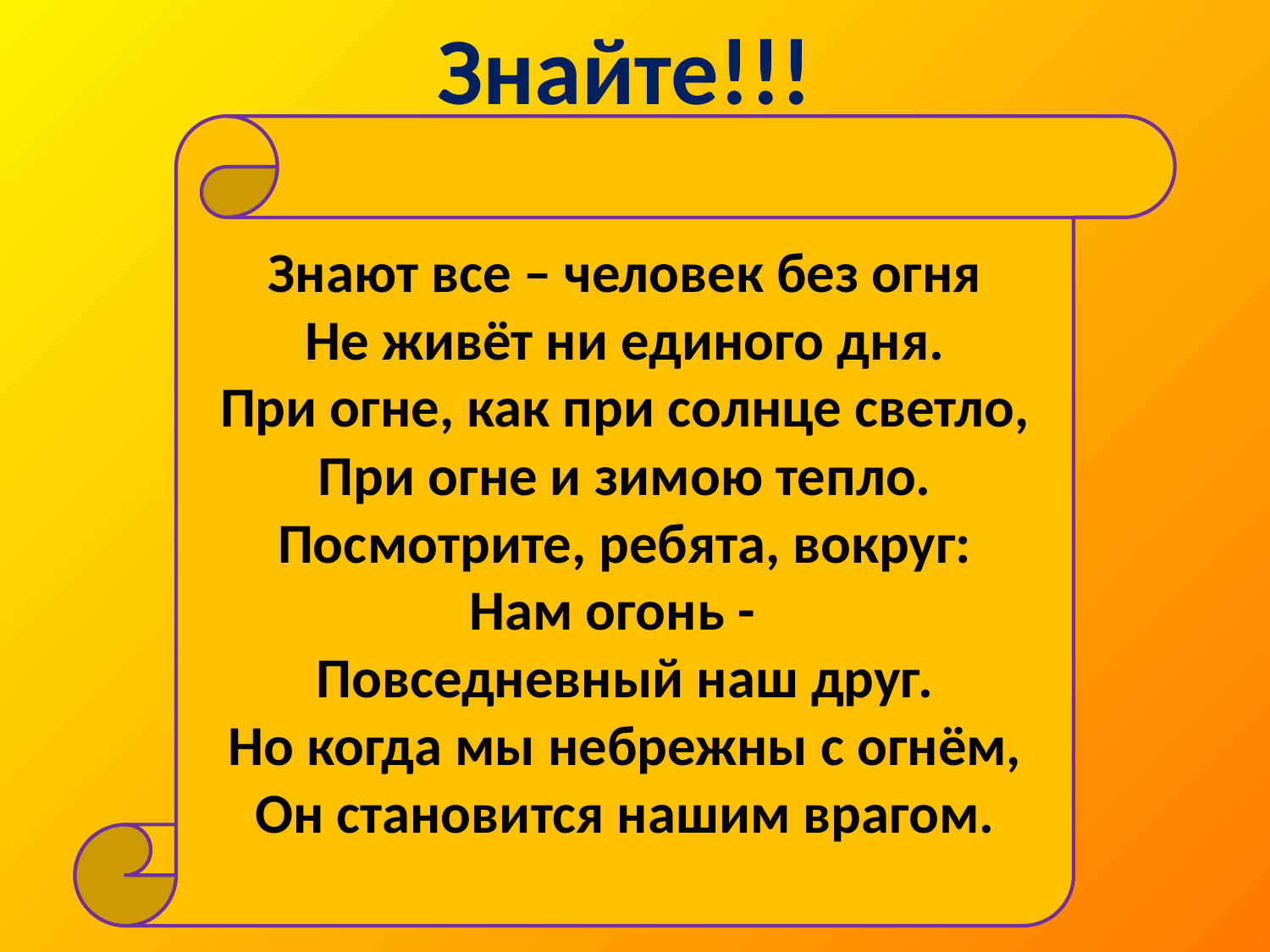

# Знайте!!!

Знают все – человек без огня
Не живёт ни единого дня.
При огне, как при солнце светло,
При огне и зимою тепло.
Посмотрите, ребята, вокруг:
Нам огонь -
Повседневный наш друг.
Но когда мы небрежны с огнём,
Он становится нашим врагом.